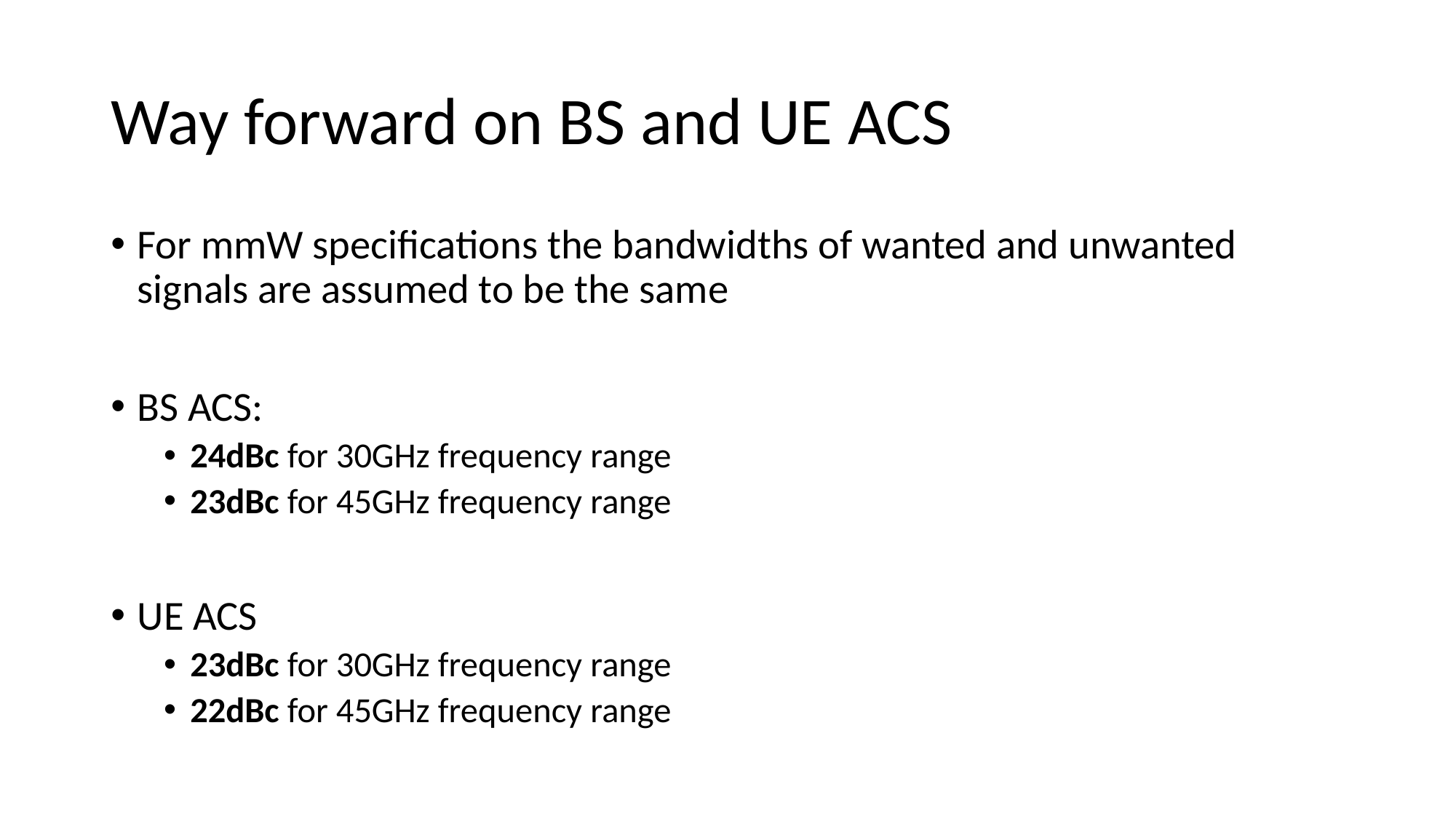

# Way forward on BS and UE ACS
For mmW specifications the bandwidths of wanted and unwanted signals are assumed to be the same

BS ACS:
24dBc for 30GHz frequency range
23dBc for 45GHz frequency range

UE ACS
23dBc for 30GHz frequency range
22dBc for 45GHz frequency range